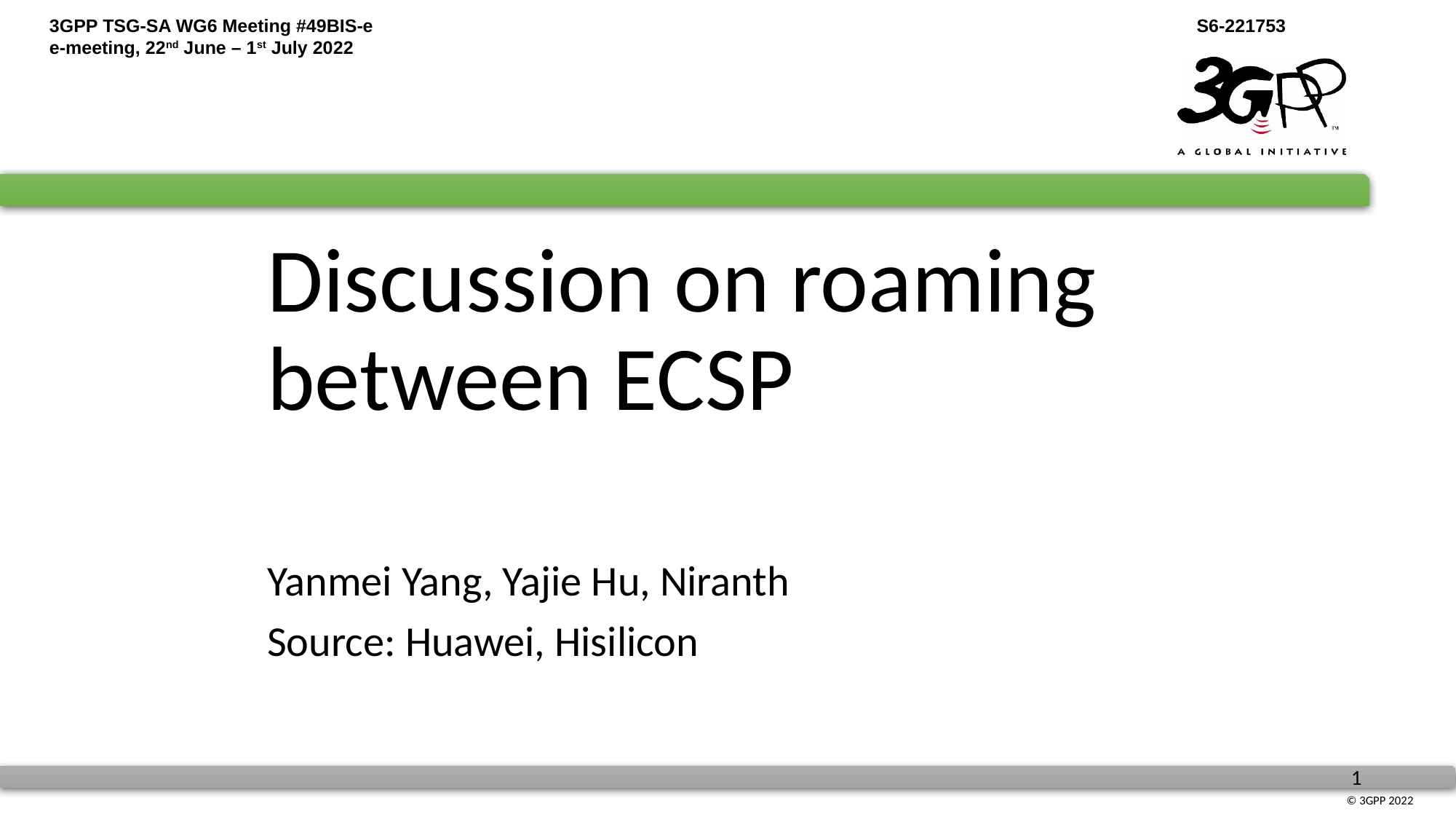

# Discussion on roaming between ECSP
Yanmei Yang, Yajie Hu, Niranth
Source: Huawei, Hisilicon